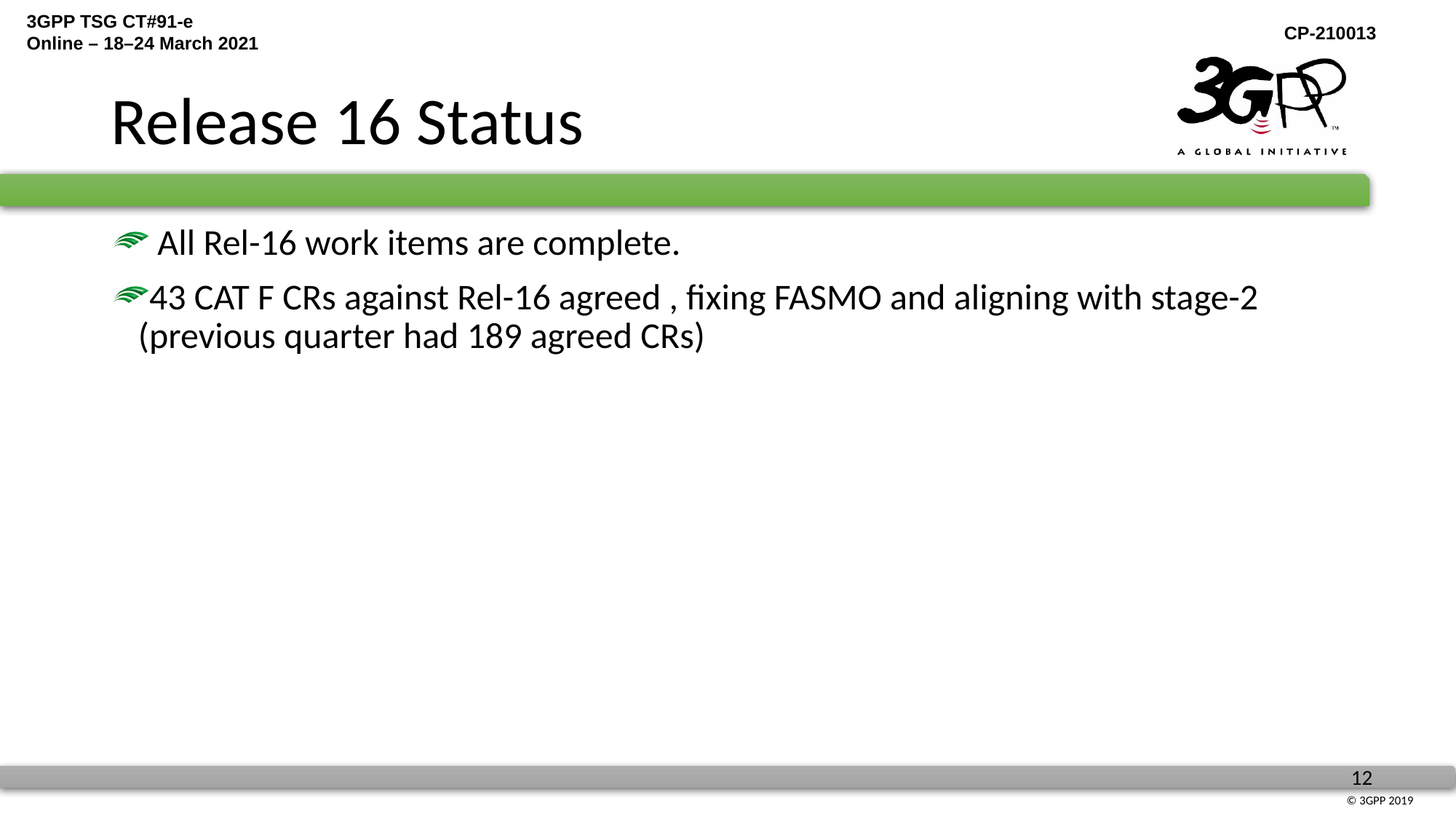

# Release 16 Status
 All Rel-16 work items are complete.
43 CAT F CRs against Rel-16 agreed , fixing FASMO and aligning with stage-2 (previous quarter had 189 agreed CRs)